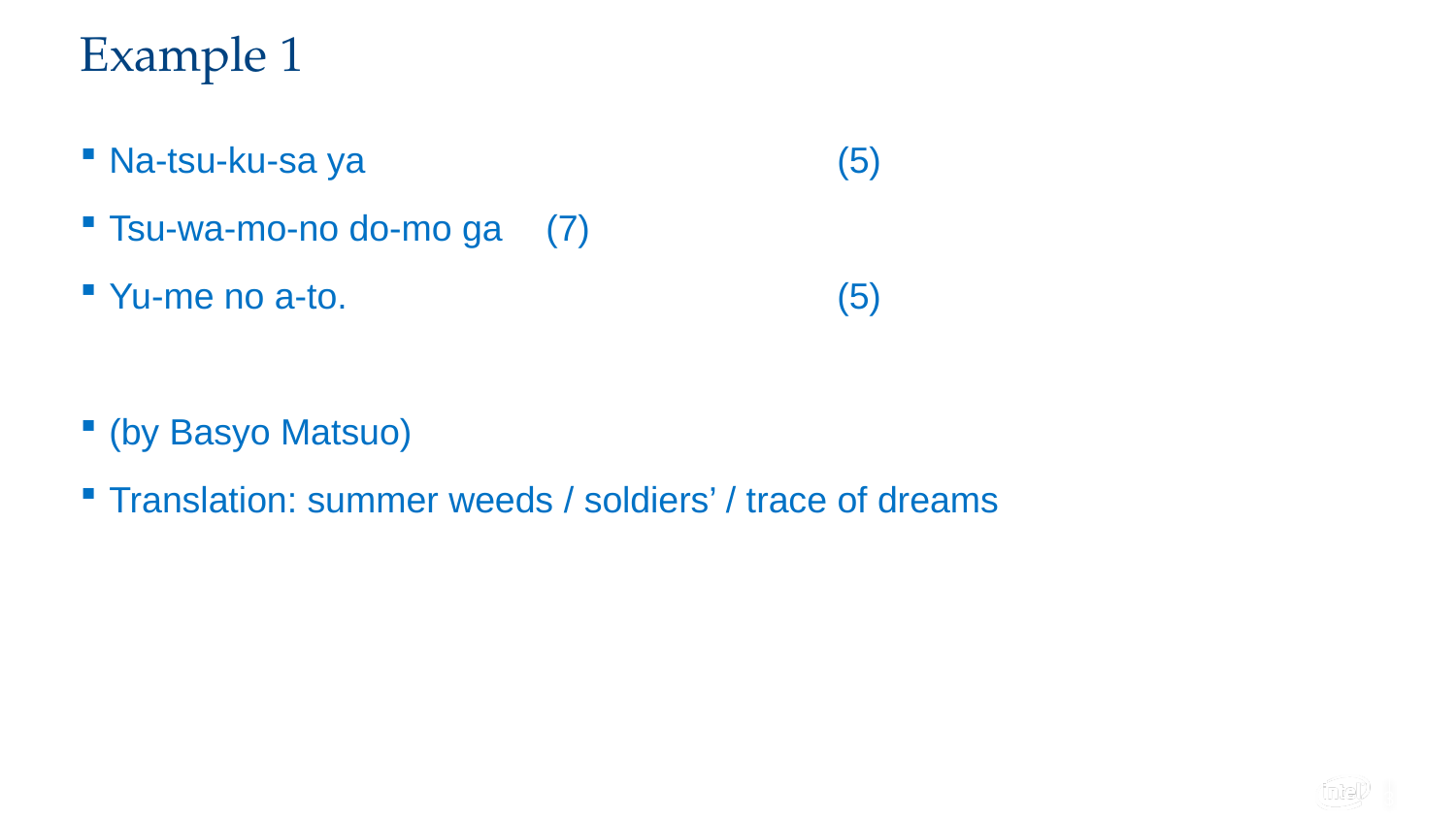

# Example 1
Na-tsu-ku-sa ya				(5)
Tsu-wa-mo-no do-mo ga	(7)
Yu-me no a-to.				(5)

(by Basyo Matsuo)
Translation: summer weeds / soldiers’ / trace of dreams
3